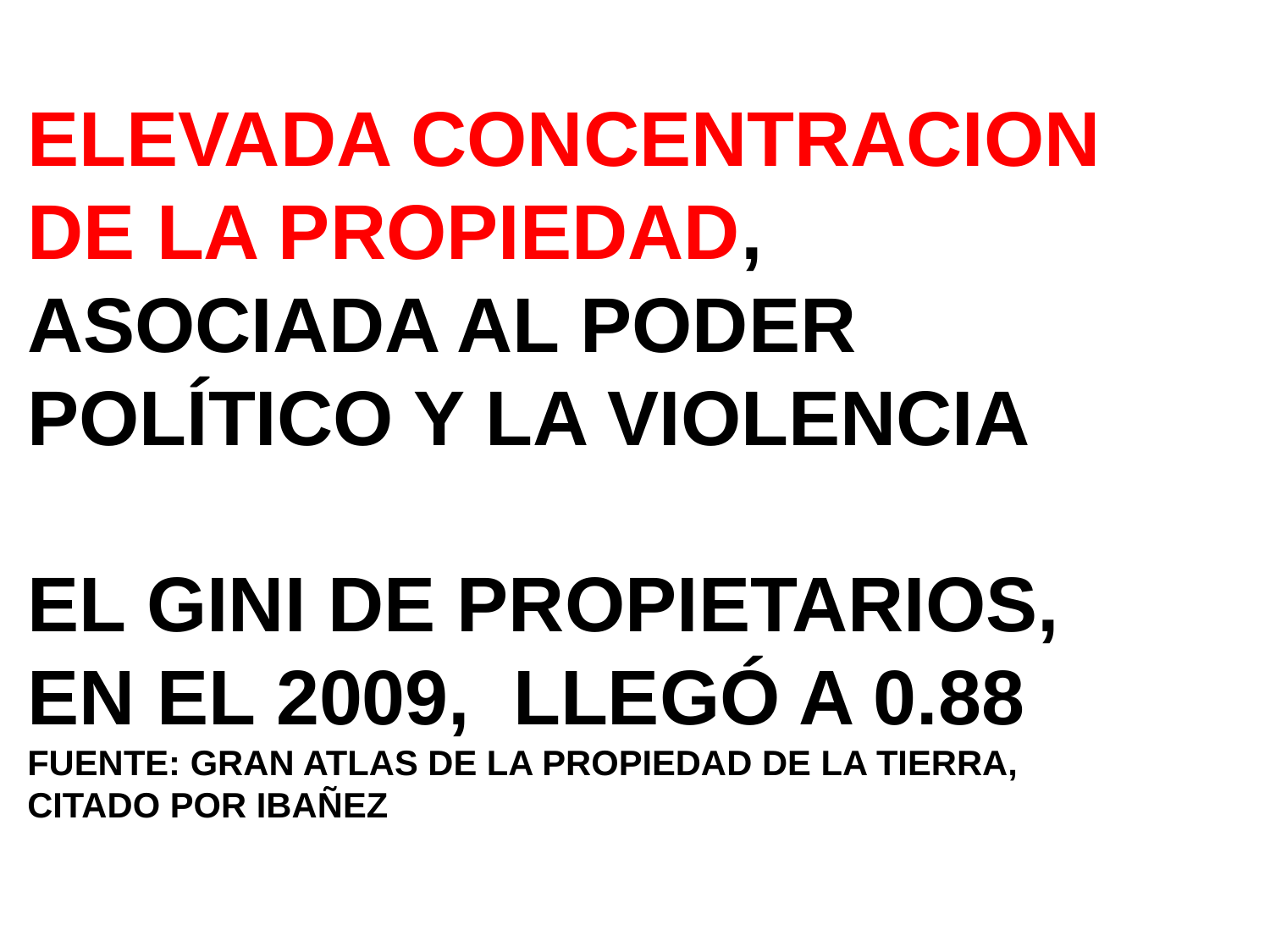

ELEVADA CONCENTRACION DE LA PROPIEDAD, ASOCIADA AL PODER POLÍTICO Y LA VIOLENCIA

EL GINI DE PROPIETARIOS, EN EL 2009,  LLEGÓ A 0.88
FUENTE: GRAN ATLAS DE LA PROPIEDAD DE LA TIERRA, CITADO POR IBAÑEZ